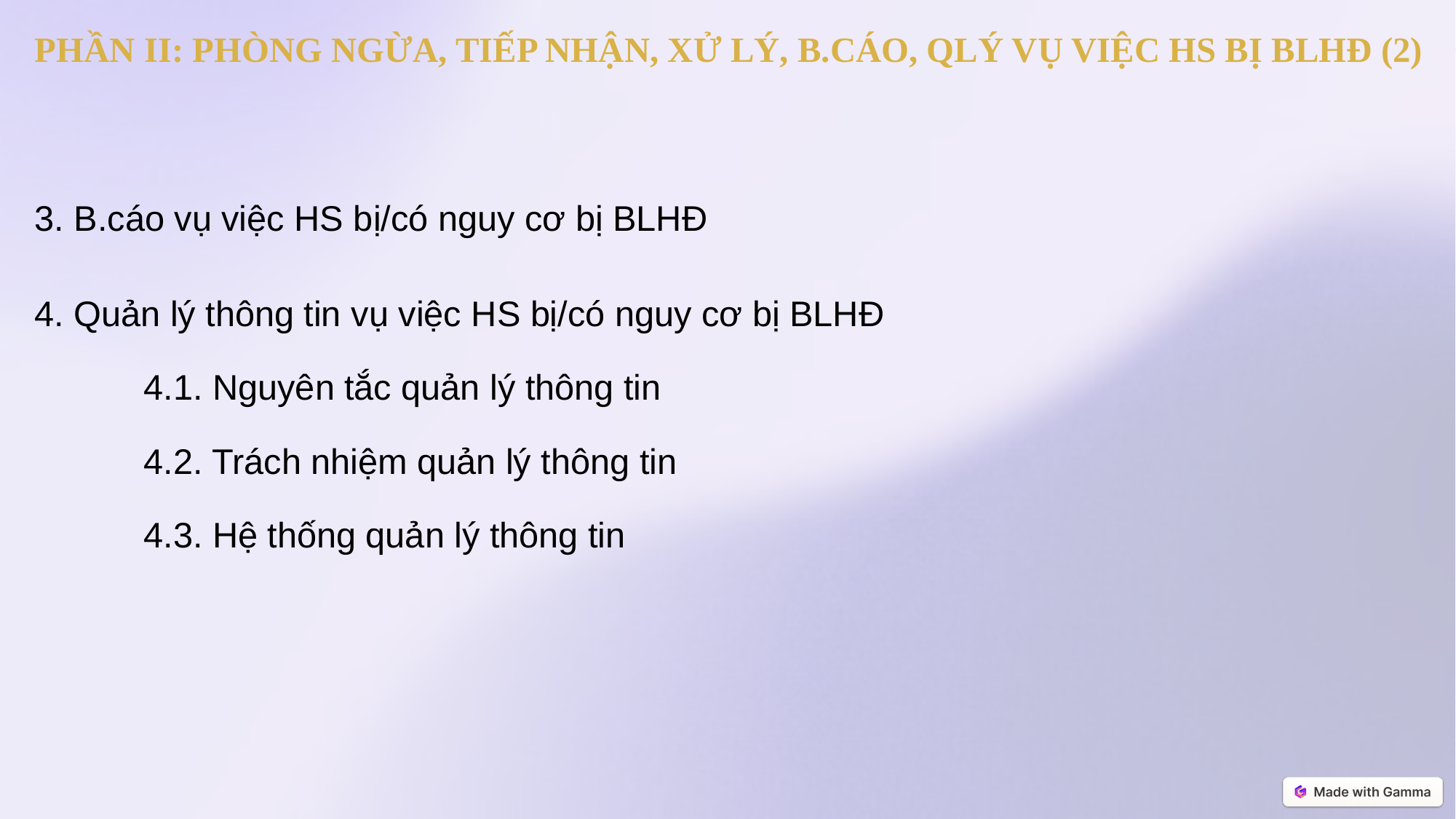

PHẦN II: PHÒNG NGỪA, TIẾP NHẬN, XỬ LÝ, B.CÁO, QLÝ VỤ VIỆC HS BỊ BLHĐ (2)

3. B.cáo vụ việc HS bị/có nguy cơ bị BLHĐ
4. Quản lý thông tin vụ việc HS bị/có nguy cơ bị BLHĐ
	4.1. Nguyên tắc quản lý thông tin
	4.2. Trách nhiệm quản lý thông tin
	4.3. Hệ thống quản lý thông tin